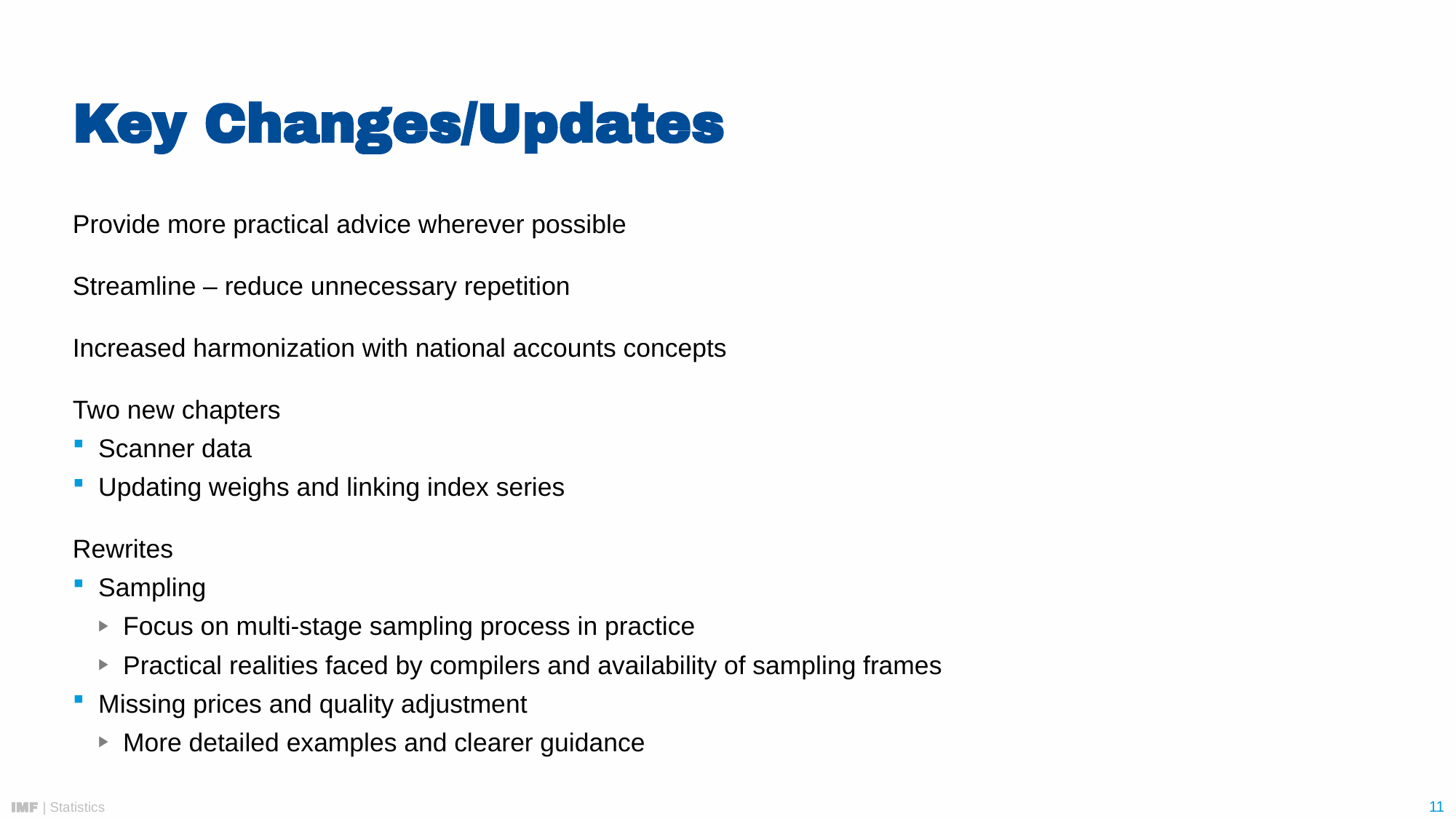

# Key Changes/Updates
Provide more practical advice wherever possible
Streamline – reduce unnecessary repetition
Increased harmonization with national accounts concepts
Two new chapters
Scanner data
Updating weighs and linking index series
Rewrites
Sampling
Focus on multi-stage sampling process in practice
Practical realities faced by compilers and availability of sampling frames
Missing prices and quality adjustment
More detailed examples and clearer guidance